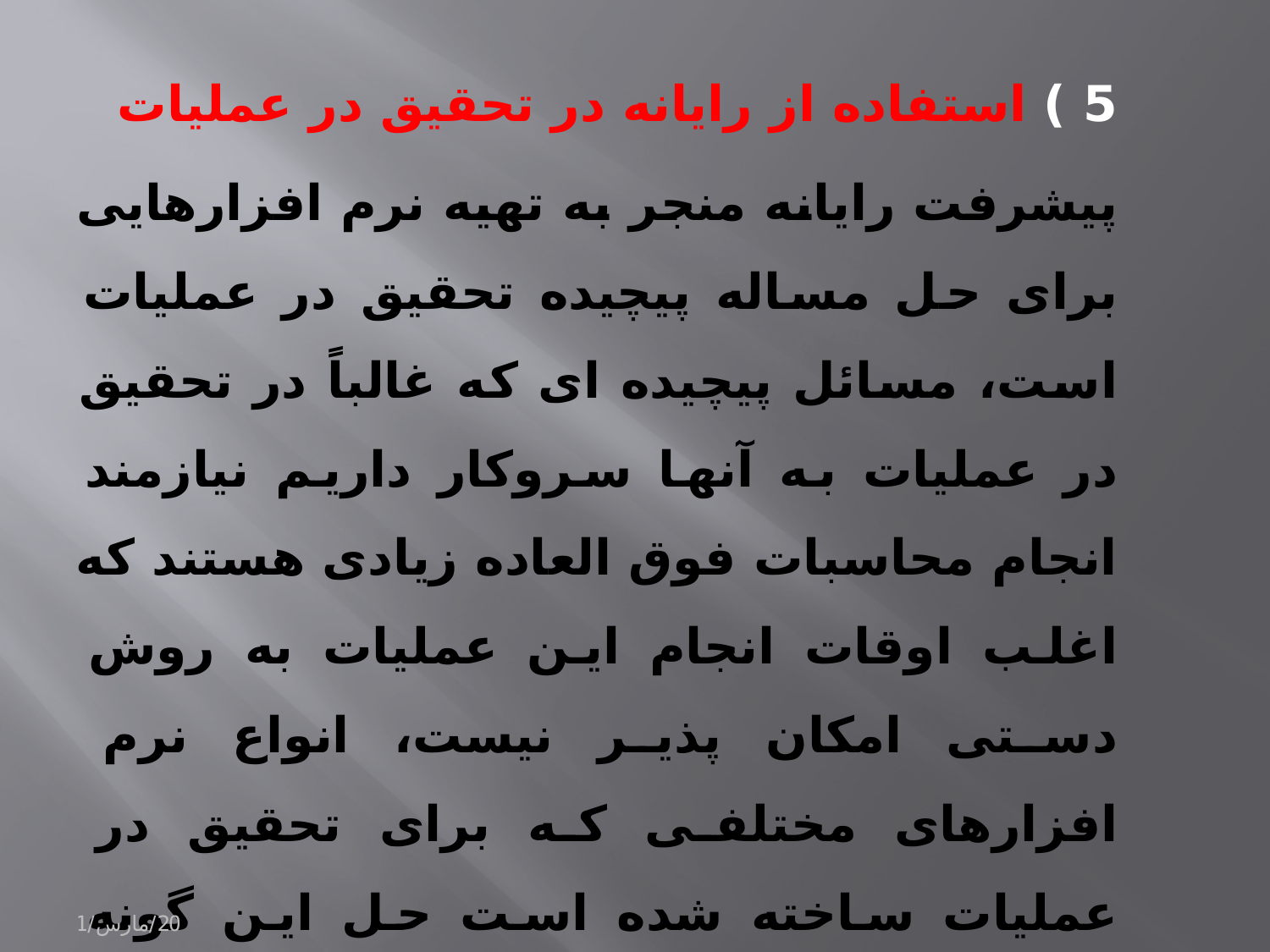

5 ) استفاده از رایانه در تحقیق در عملیات
پیشرفت رایانه منجر به تهیه نرم افزارهایی برای حل مساله پیچیده تحقیق در عملیات است، مسائل پیچیده ای که غالباً در تحقیق در عملیات به آنها سروکار داریم نیازمند انجام محاسبات فوق العاده زیادی هستند که اغلب اوقات انجام این عملیات به روش دستی امکان پذیر نیست، انواع نرم افزارهای مختلفی که برای تحقیق در عملیات ساخته شده است حل این گونه مسائل را بسیار ساده کرده است.

20/مارس/1